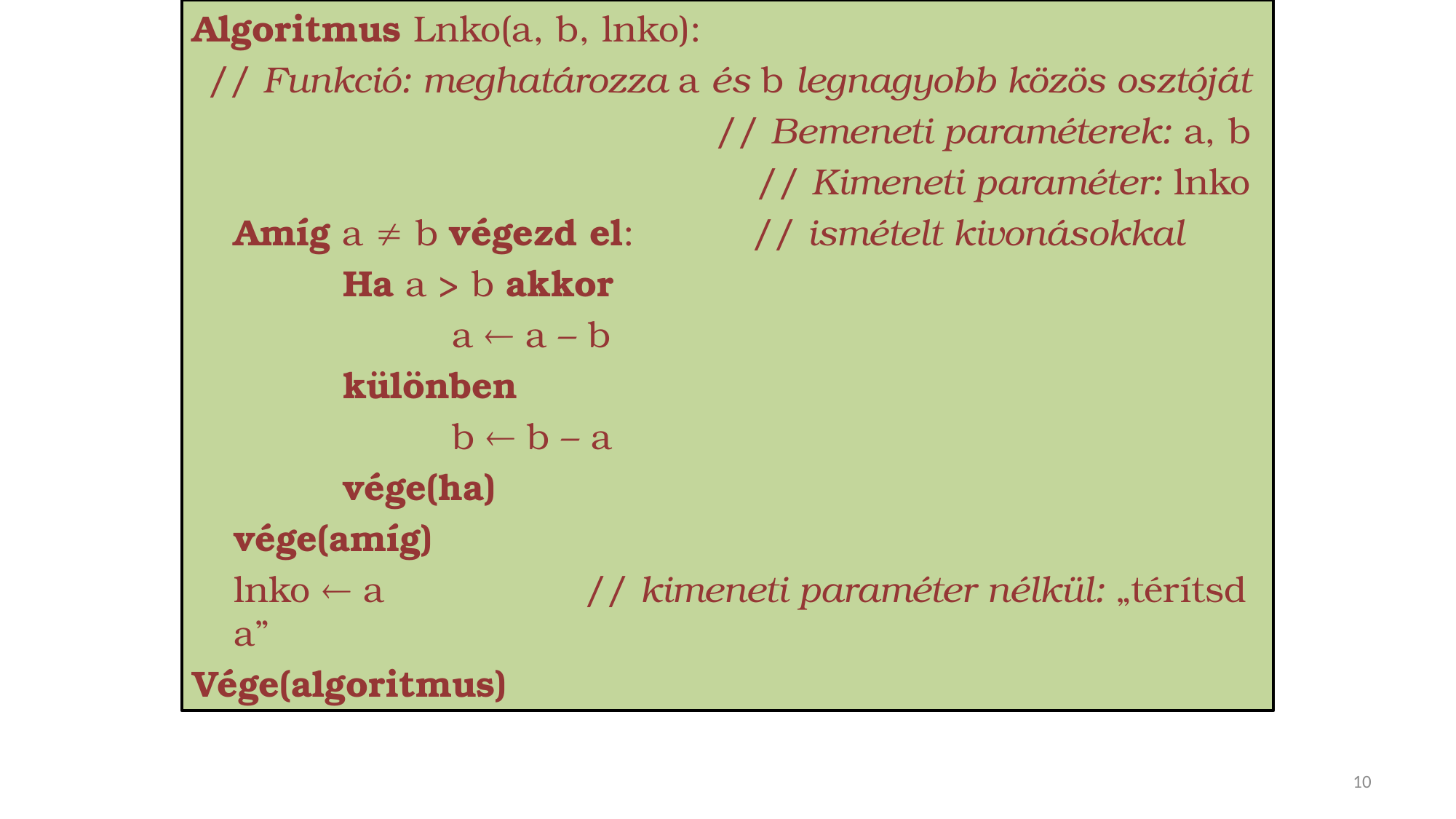

Algoritmus Lnko(a, b, lnko):
// Funkció: meghatározza a és b legnagyobb közös osztóját
// Bemeneti paraméterek: a, b
// Kimeneti paraméter: lnko
	Amíg a ≠ b végezd el: 	       // ismételt kivonásokkal
		Ha a > b akkor
			a ← a – b
		különben
			b ← b – a
		vége(ha)
	vége(amíg)
	lnko ← a 		  // kimeneti paraméter nélkül: „térítsd a”
Vége(algoritmus)
10